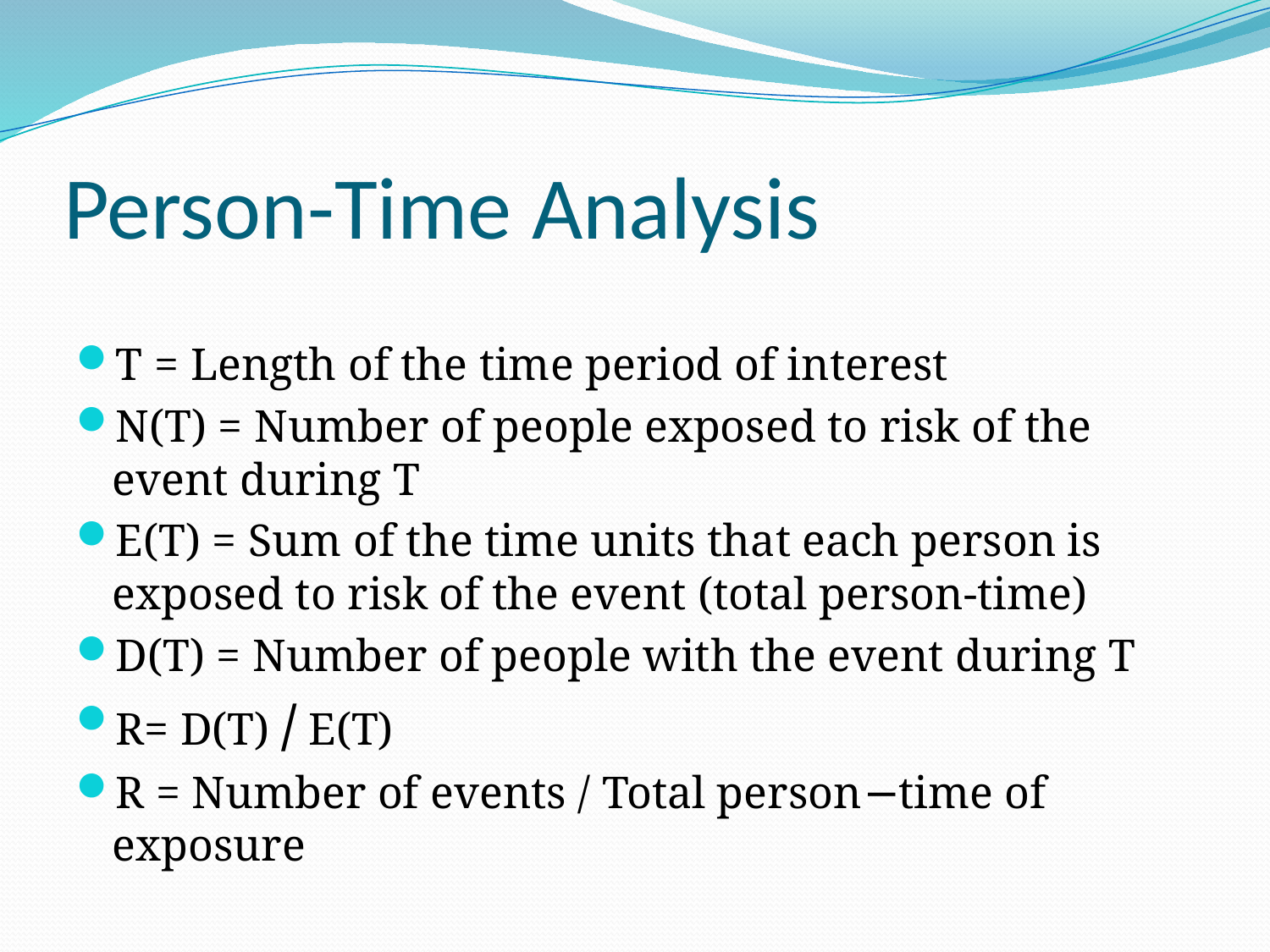

# Person-Time Analysis

T = Length of the time period of interest
N(T) = Number of people exposed to risk of the event during T
E(T) = Sum of the time units that each person is exposed to risk of the event (total person-time)
D(T) = Number of people with the event during T
R= D(T) / E(T)
R = Number of events / Total person−time of exposure